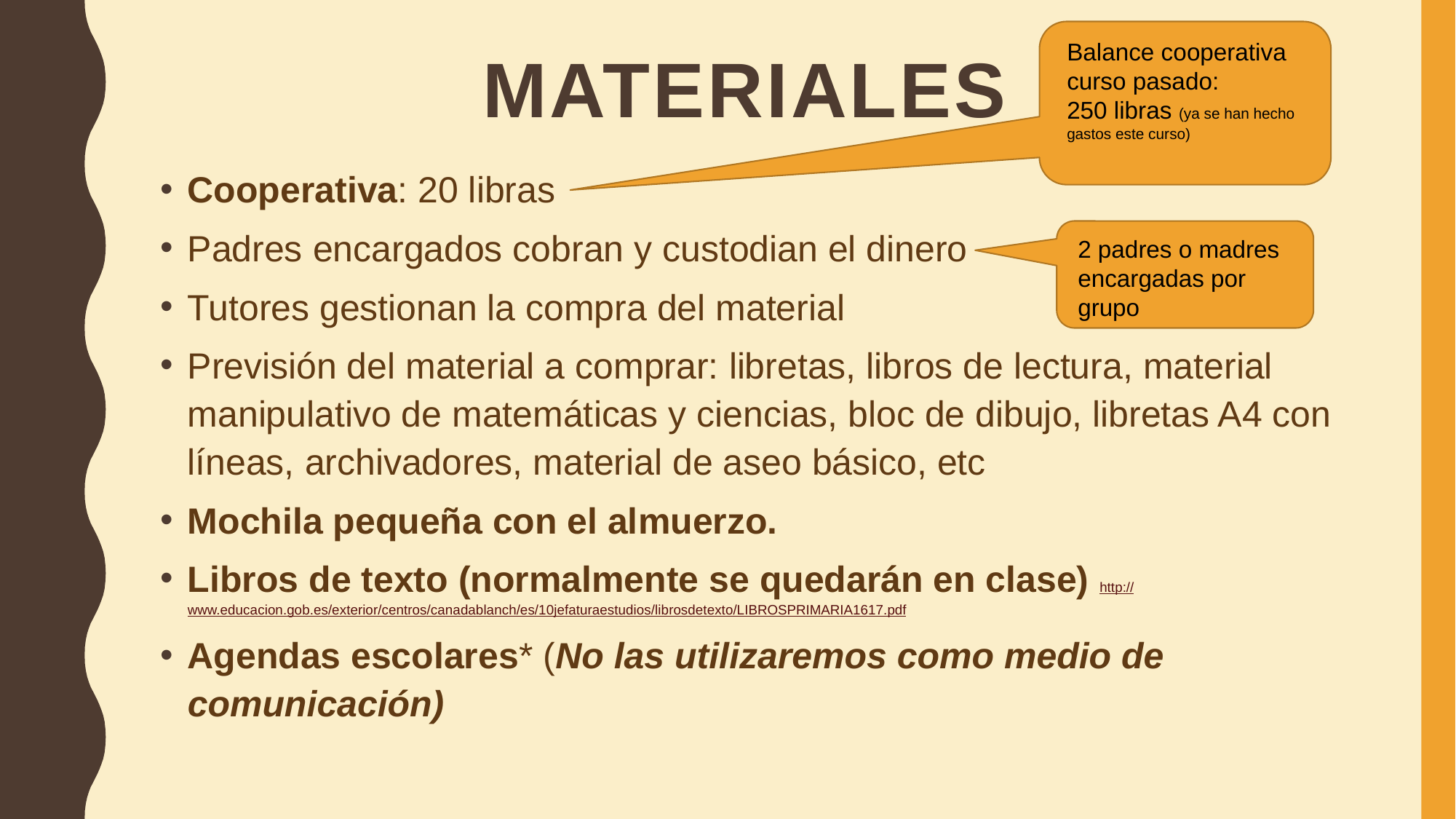

Balance cooperativa curso pasado:
250 libras (ya se han hecho gastos este curso)
# MATERIALES
Cooperativa: 20 libras
Padres encargados cobran y custodian el dinero
Tutores gestionan la compra del material
Previsión del material a comprar: libretas, libros de lectura, material manipulativo de matemáticas y ciencias, bloc de dibujo, libretas A4 con líneas, archivadores, material de aseo básico, etc
Mochila pequeña con el almuerzo.
Libros de texto (normalmente se quedarán en clase) http://www.educacion.gob.es/exterior/centros/canadablanch/es/10jefaturaestudios/librosdetexto/LIBROSPRIMARIA1617.pdf
Agendas escolares* (No las utilizaremos como medio de comunicación)

2 padres o madres encargadas por grupo